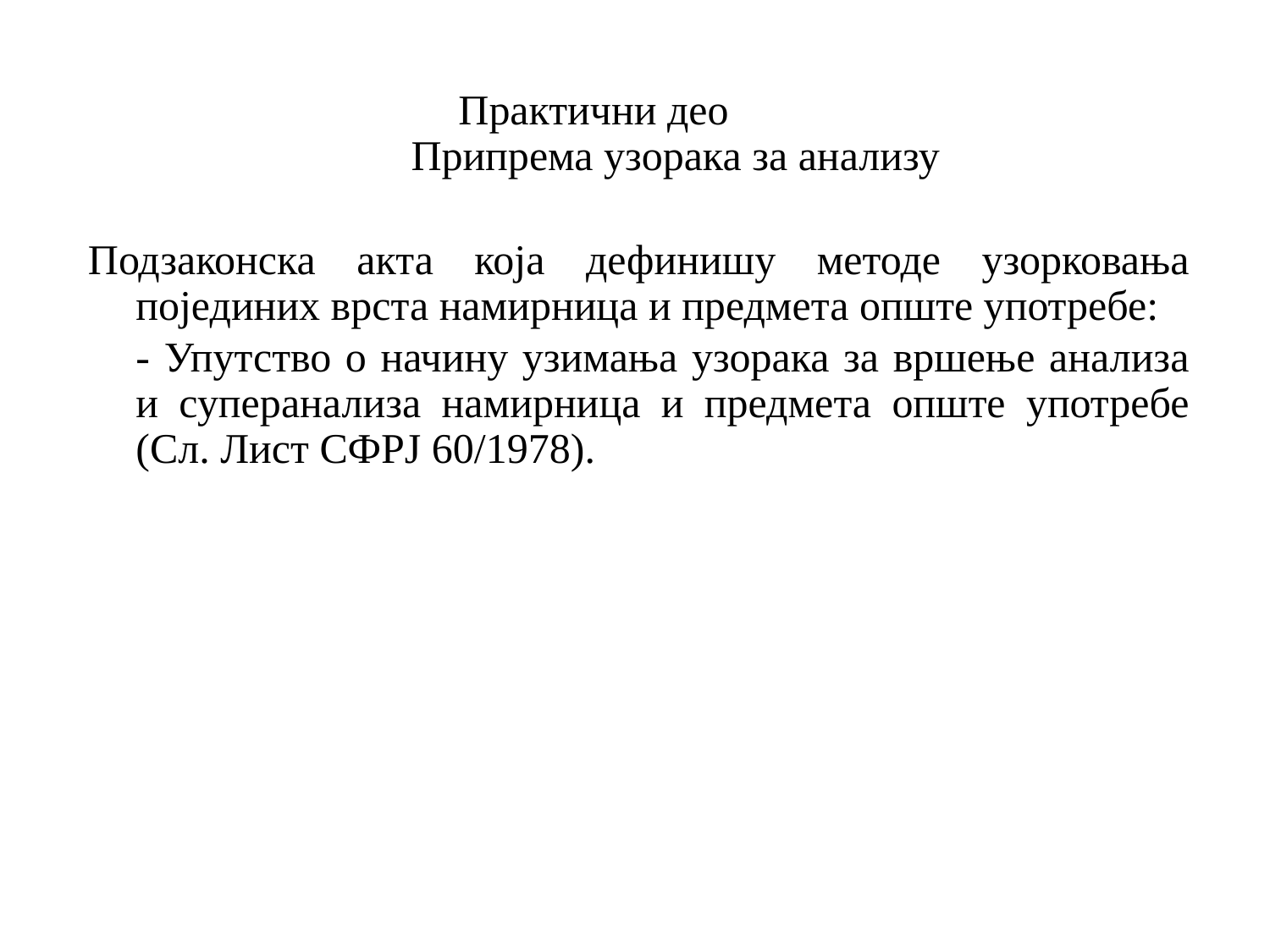

Практични део
                          Припрема узорака за анализу

Подзаконска акта која дефинишу методе узорковања појединих врста намирница и предмета опште употребе:
	- Упутство о начину узимања узорака за вршење анализа и суперанализа намирница и предмета опште употребе (Сл. Лист СФРЈ 60/1978).